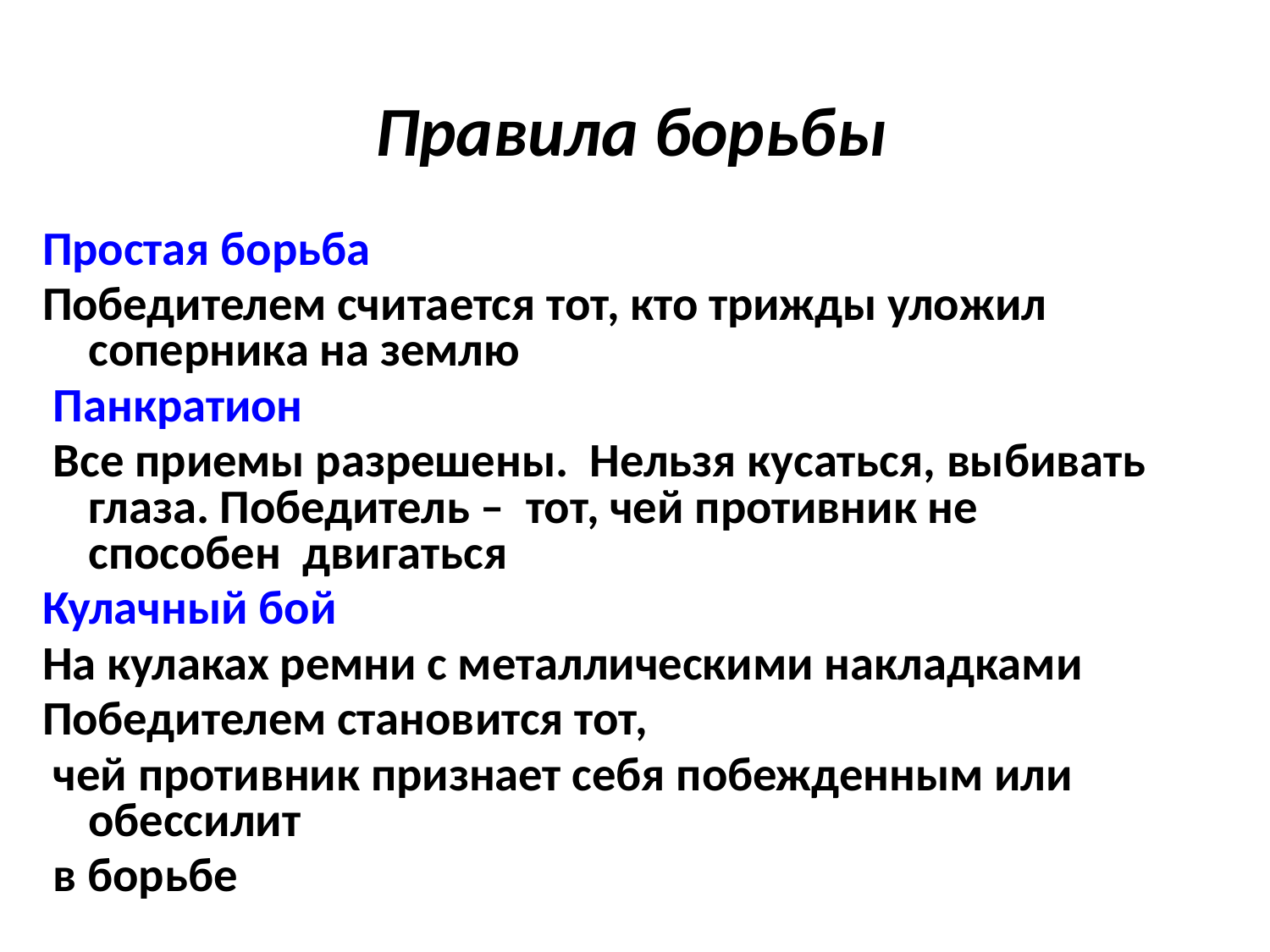

# Правила борьбы
Простая борьба
Победителем считается тот, кто трижды уложил соперника на землю
 Панкратион
 Все приемы разрешены.  Нельзя кусаться, выбивать глаза. Победитель –  тот, чей противник не способен  двигаться
Кулачный бой
На кулаках ремни с металлическими накладками
Победителем становится тот,
 чей противник признает себя побежденным или обессилит
 в борьбе